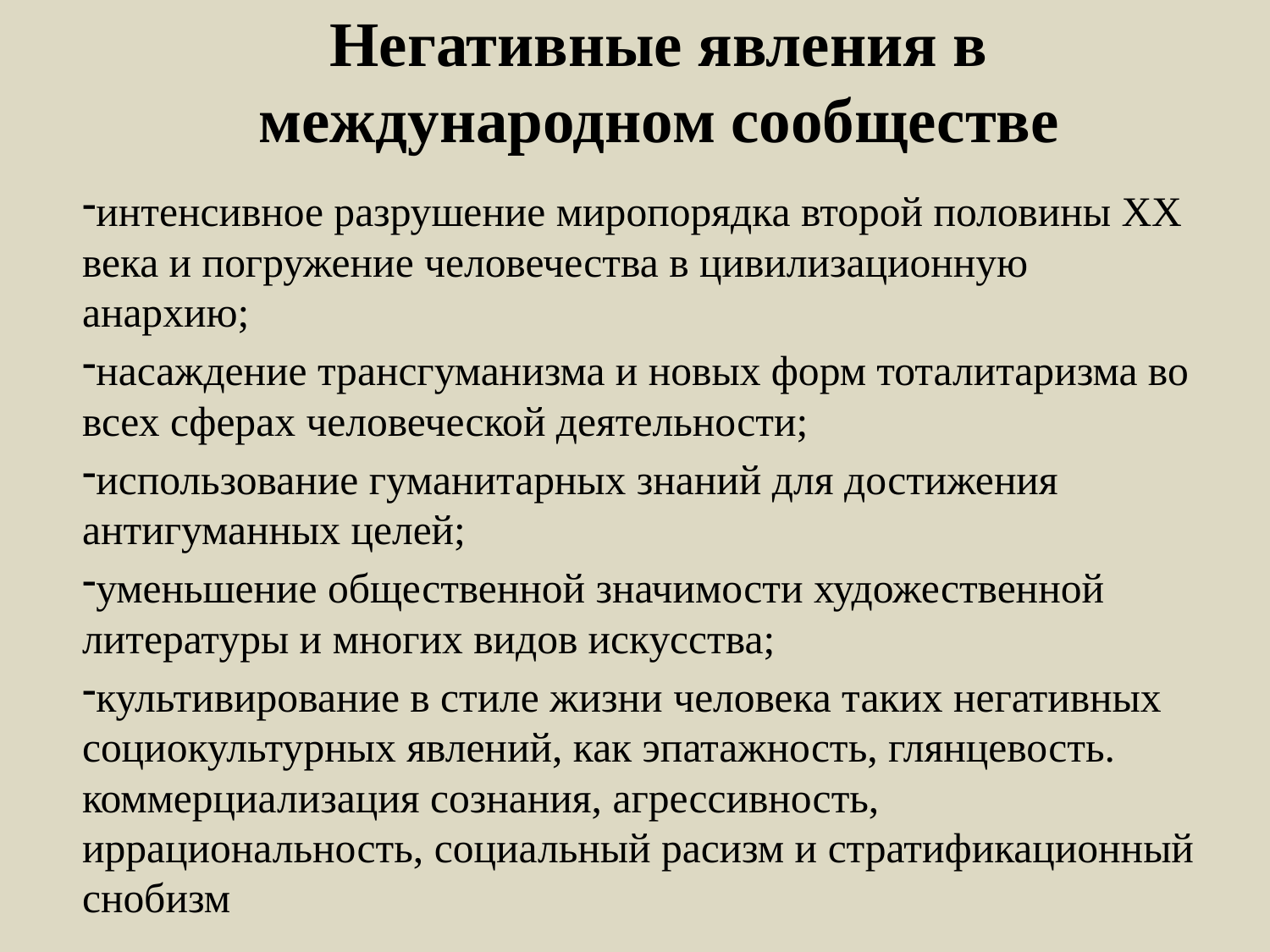

# Негативные явления в международном сообществе
интенсивное разрушение миропорядка второй половины XX  века и погружение человечества в цивилизационную анархию;
насаждение трансгуманизма и новых форм тоталитаризма во всех сферах человеческой деятельности;
использование гуманитарных знаний для достижения антигуманных целей;
уменьшение общественной значимости художественной литературы и многих видов искусства;
культивирование в стиле жизни человека таких негативных социокультурных явлений, как эпатажность, глянцевость. коммерциализация сознания, агрессивность, иррациональность, социальный расизм и стратификационный снобизм